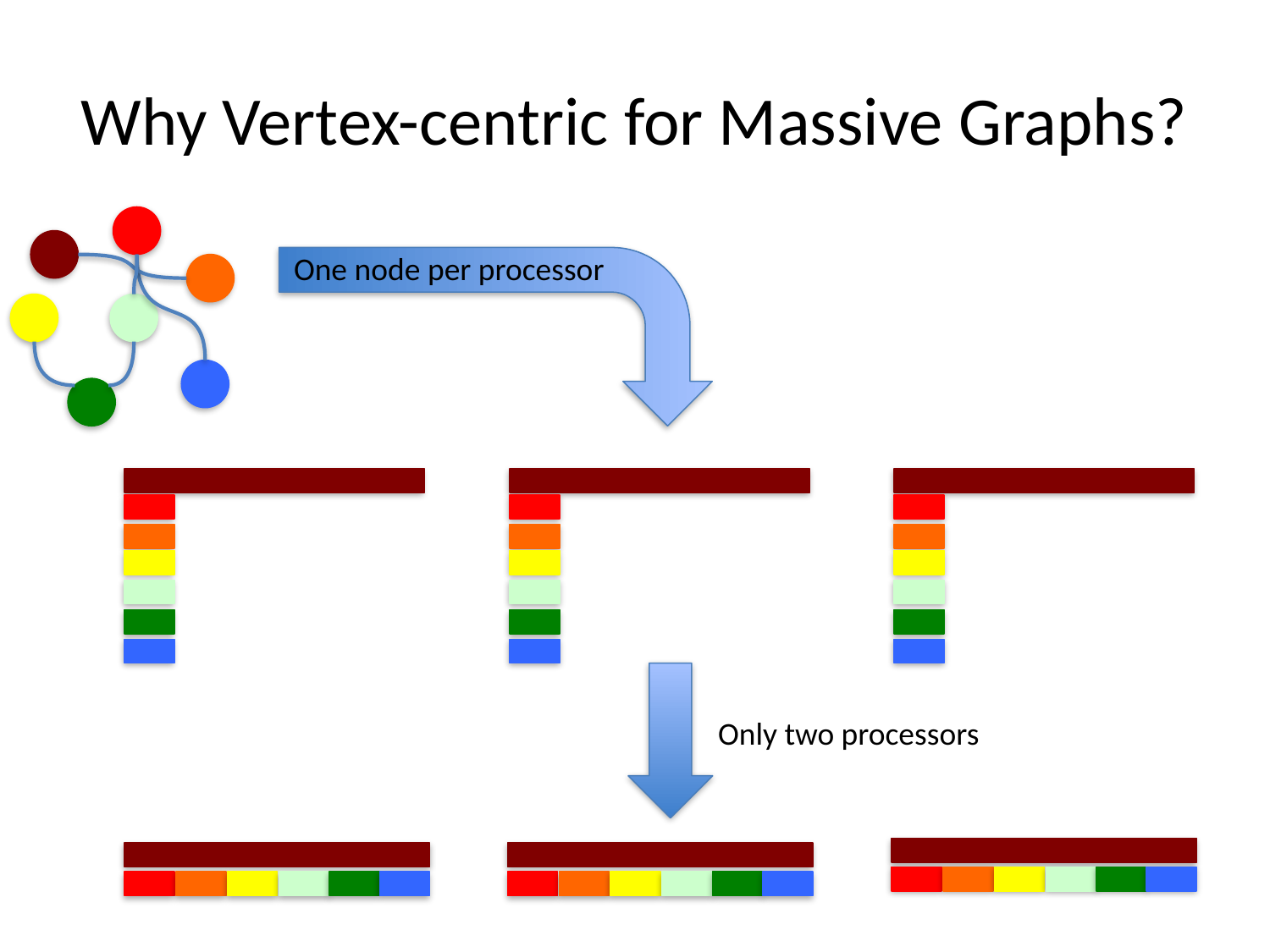

# Why Vertex-centric for Massive Graphs?

One node per processor

Only two processors